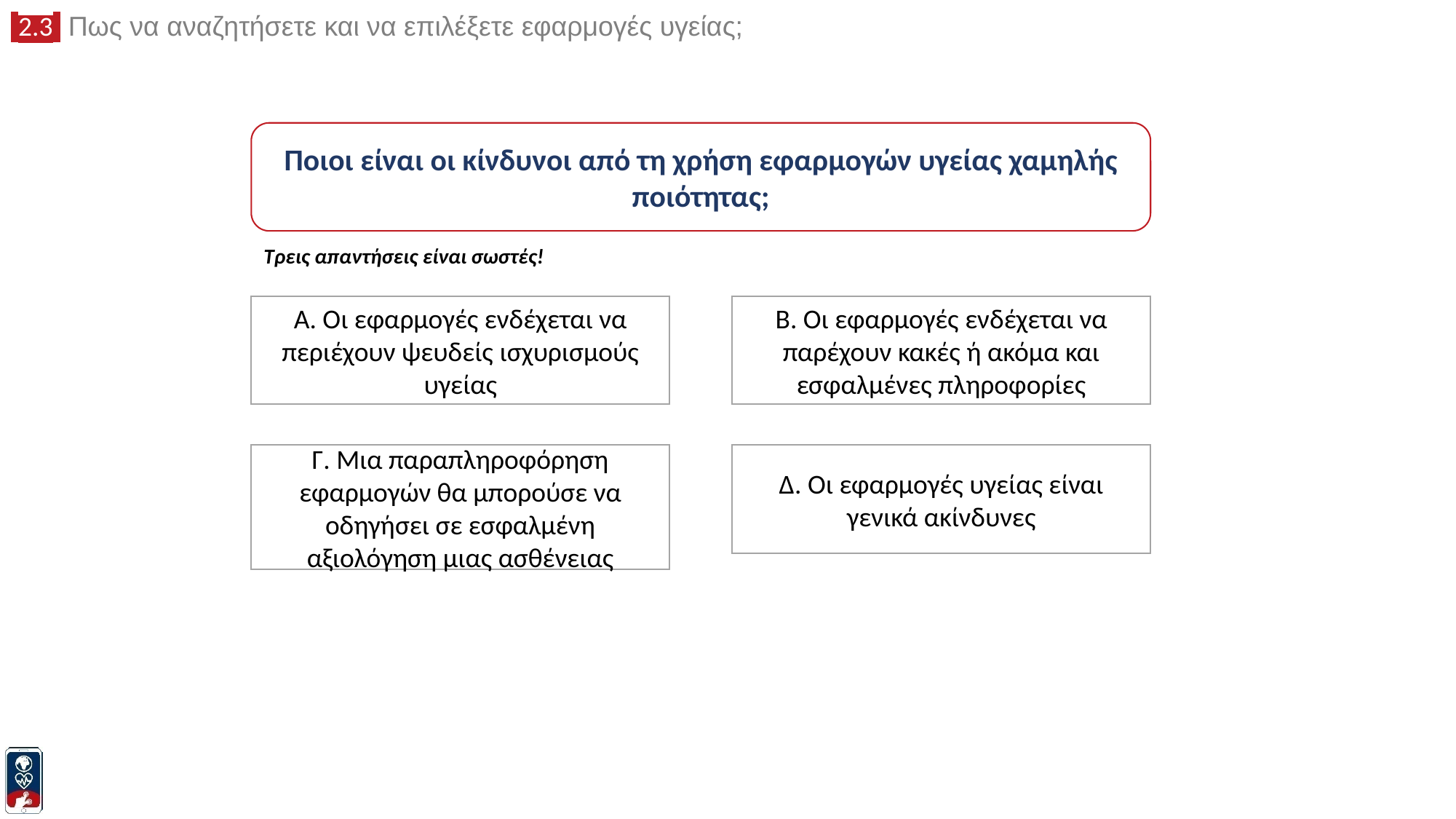

Ποιοι είναι οι κίνδυνοι από τη χρήση εφαρμογών υγείας χαμηλής ποιότητας;
Τρεις απαντήσεις είναι σωστές!
B. Οι εφαρμογές ενδέχεται να παρέχουν κακές ή ακόμα και εσφαλμένες πληροφορίες
A. Οι εφαρμογές ενδέχεται να περιέχουν ψευδείς ισχυρισμούς υγείας
Γ. Μια παραπληροφόρηση εφαρμογών θα μπορούσε να οδηγήσει σε εσφαλμένη αξιολόγηση μιας ασθένειας
Δ. Οι εφαρμογές υγείας είναι γενικά ακίνδυνες